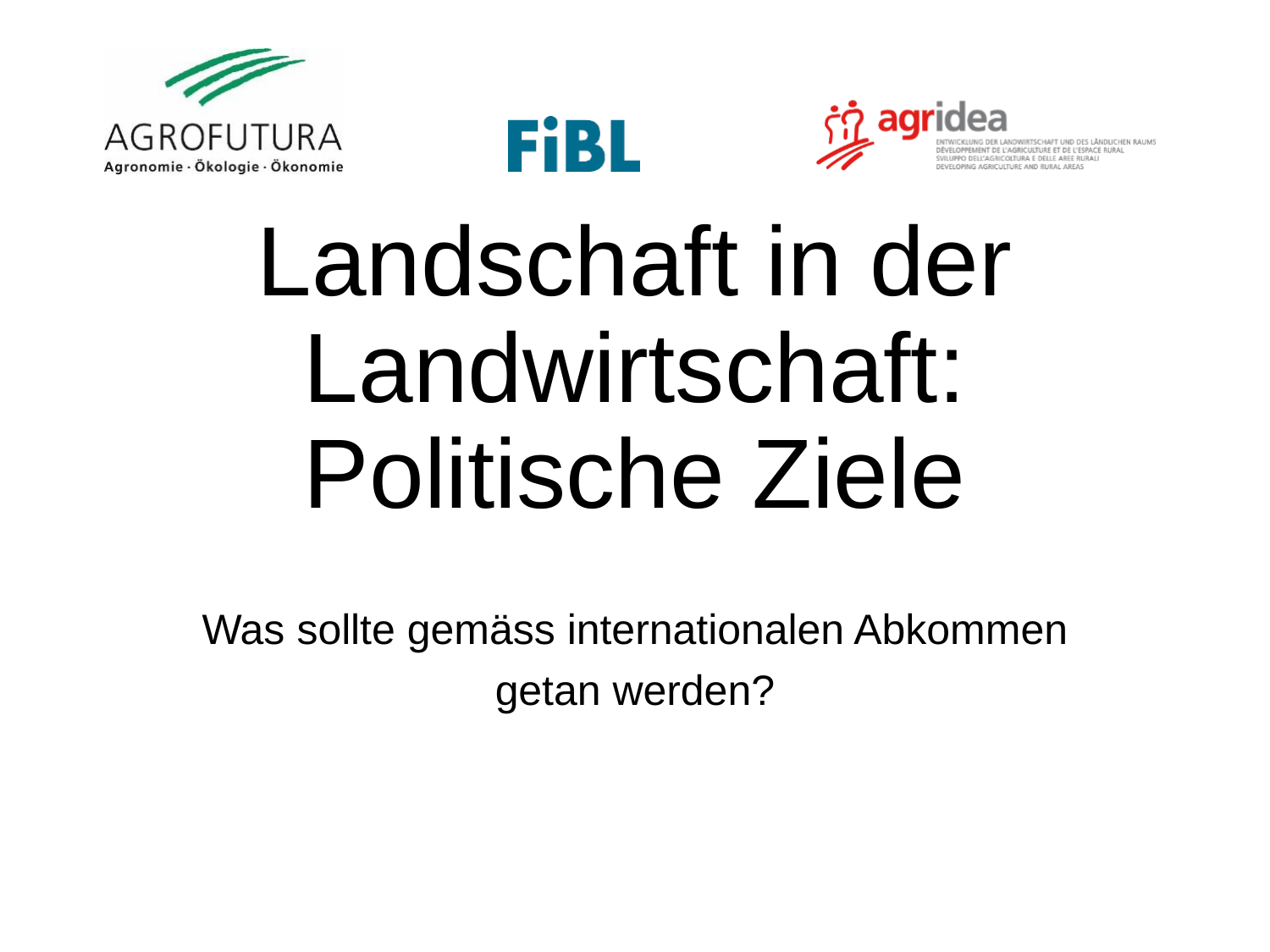

# Landschaft in der Landwirtschaft: Politische Ziele
Was sollte gemäss internationalen Abkommen getan werden?